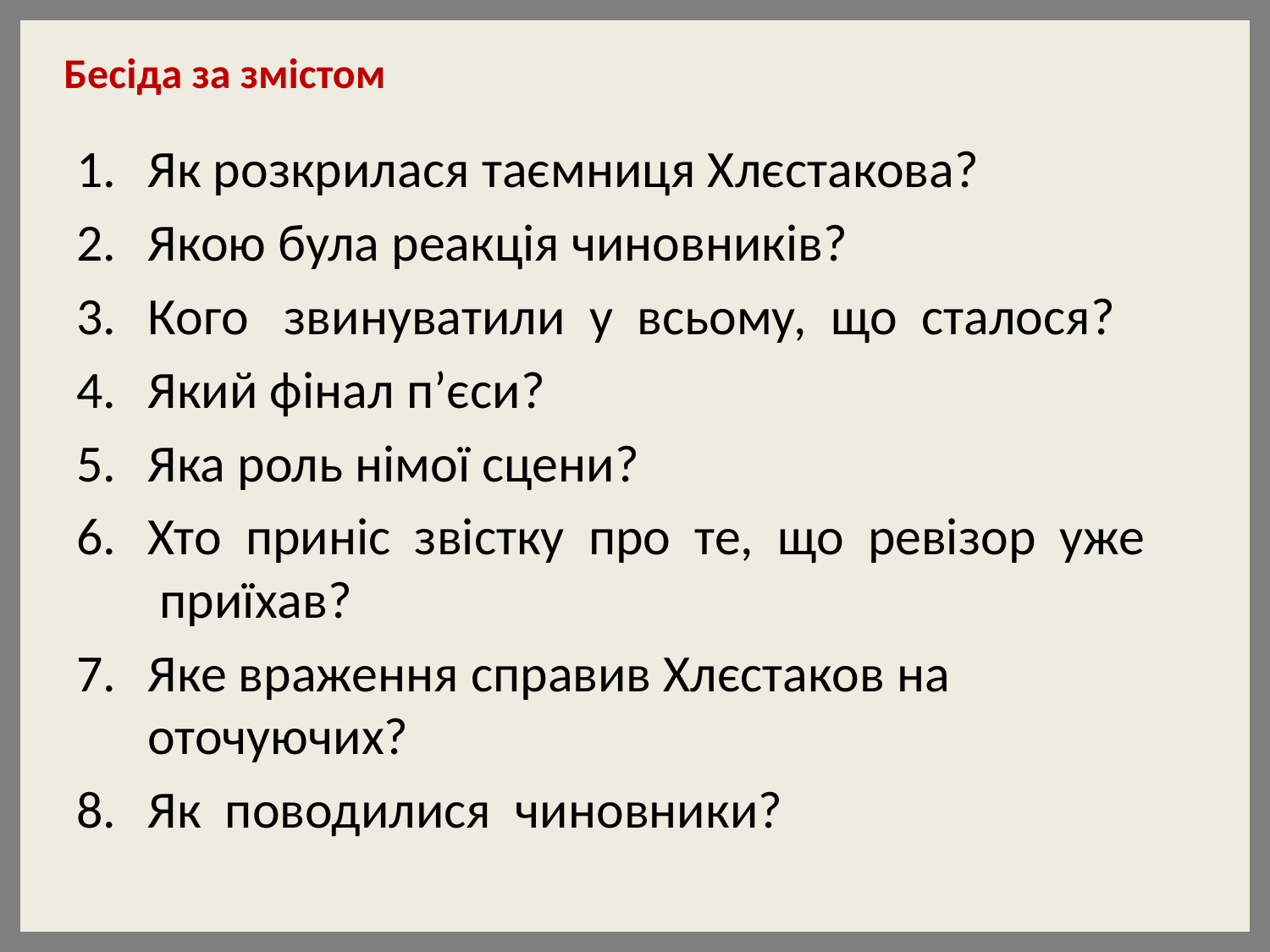

Бесіда за змістом
Як розкрилася таємниця Хлєстакова?
Якою була реакція чиновників?
Кого   звинуватили  у  всьому,  що  сталося?
Який фінал п’єси?
Яка роль німої сцени?
Хто  приніс  звістку  про  те,  що  ревізор  уже  приїхав?
Яке враження справив Хлєстаков на оточуючих?
Як  поводилися  чиновники?